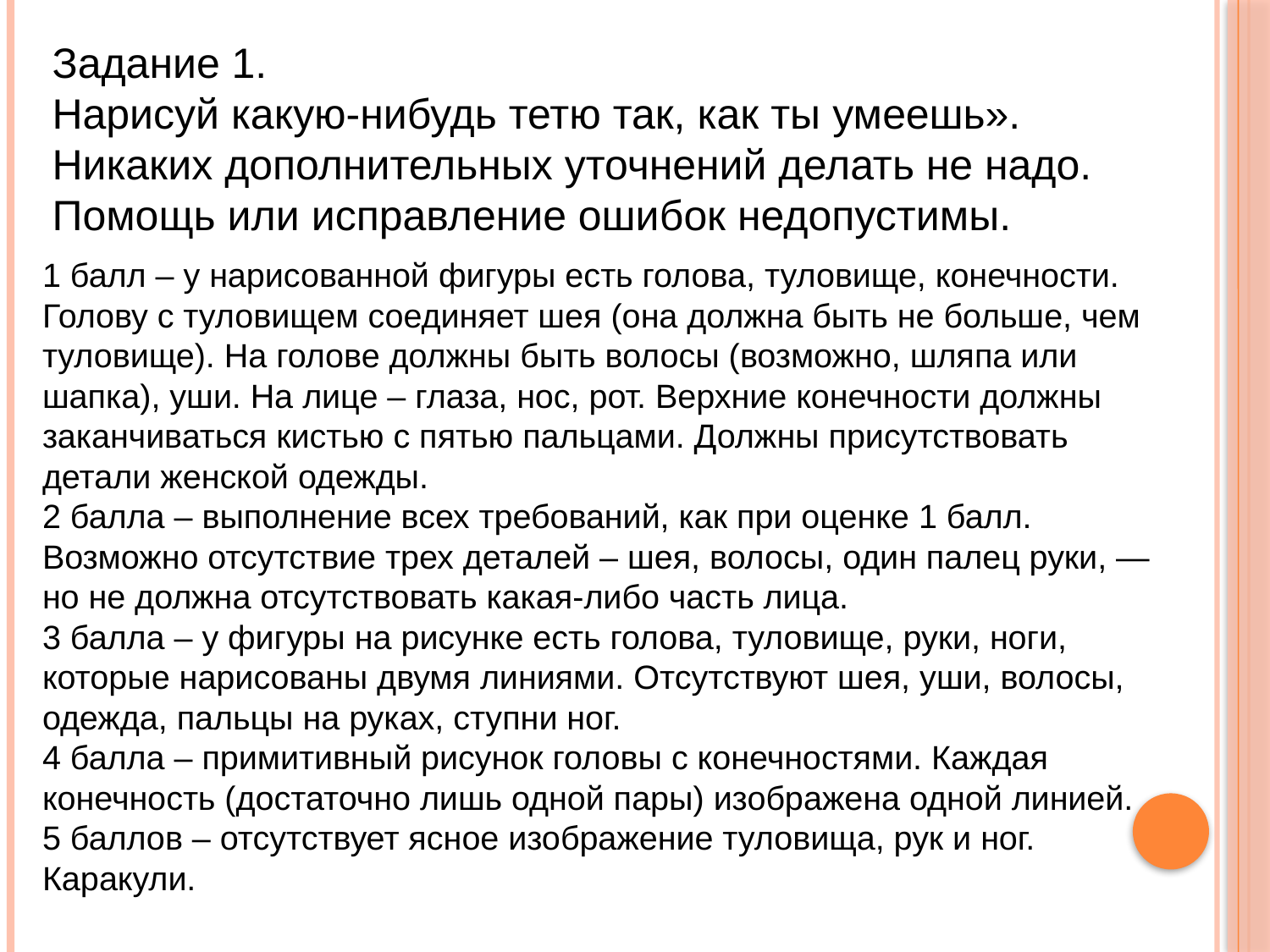

Задание 1.
Нарисуй какую-нибудь тетю так, как ты умеешь». Никаких дополнительных уточнений делать не надо. Помощь или исправление ошибок недопустимы.
1 балл – у нарисованной фигуры есть голова, туловище, конечности. Голову с туловищем соединяет шея (она должна быть не больше, чем туловище). На голове должны быть волосы (возможно, шляпа или шапка), уши. На лице – глаза, нос, рот. Верхние конечности должны заканчиваться кистью с пятью пальцами. Должны присутствовать детали женской одежды.
2 балла – выполнение всех требований, как при оценке 1 балл. Возможно отсутствие трех деталей – шея, волосы, один палец руки, — но не должна отсутствовать какая-либо часть лица.
3 балла – у фигуры на рисунке есть голова, туловище, руки, ноги, которые нарисованы двумя линиями. Отсутствуют шея, уши, волосы, одежда, пальцы на руках, ступни ног.
4 балла – примитивный рисунок головы с конечностями. Каждая конечность (достаточно лишь одной пары) изображена одной линией.
5 баллов – отсутствует ясное изображение туловища, рук и ног. Каракули.